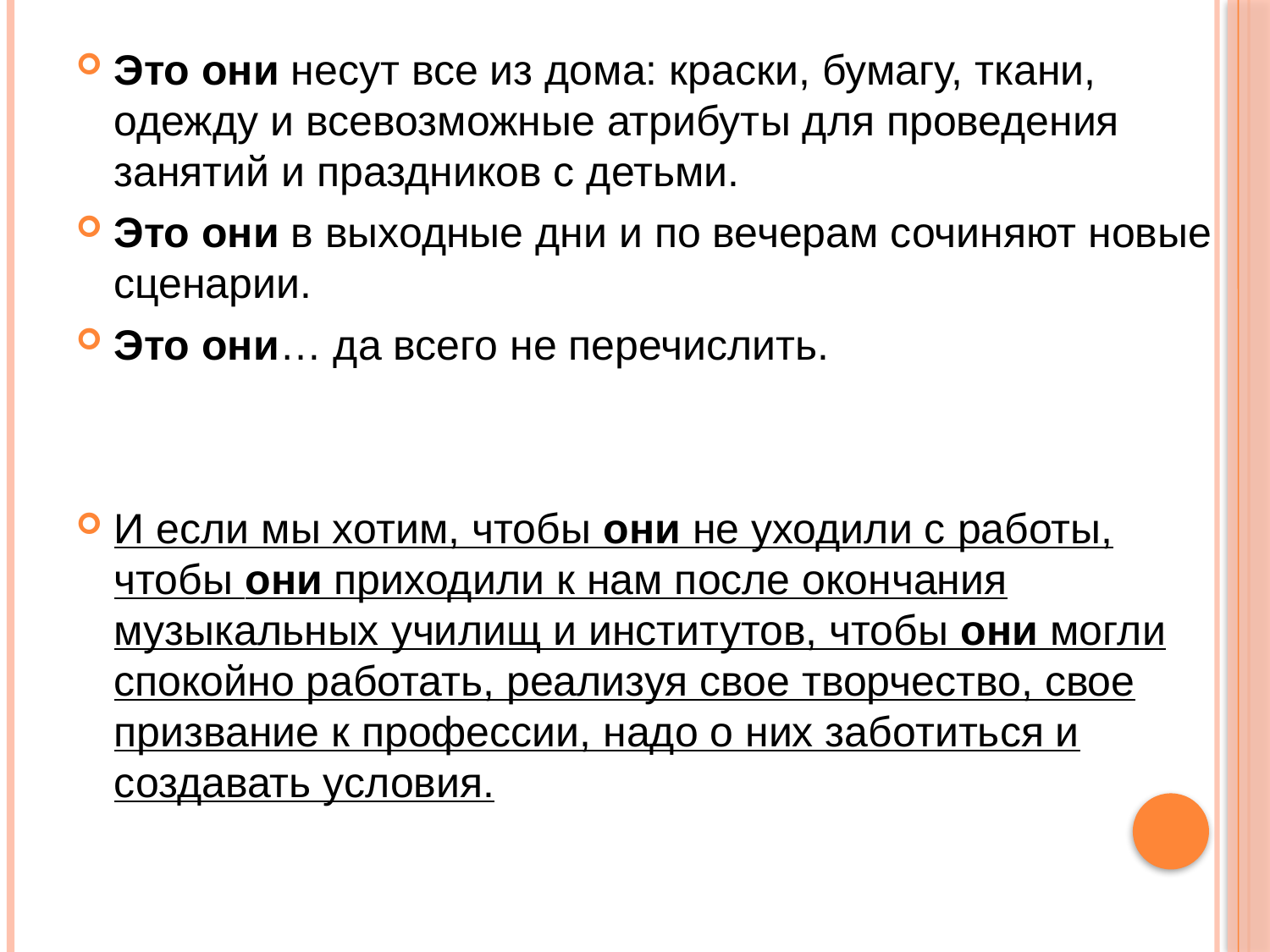

Это они несут все из дома: краски, бумагу, ткани, одежду и всевозможные атрибуты для проведения занятий и праздников с детьми.
Это они в выходные дни и по вечерам сочиняют новые сценарии.
Это они… да всего не перечислить.

И если мы хотим, чтобы они не уходили с работы, чтобы они приходили к нам после окончания музыкальных училищ и институтов, чтобы они могли спокойно работать, реализуя свое творчество, свое призвание к профессии, надо о них заботиться и создавать условия.